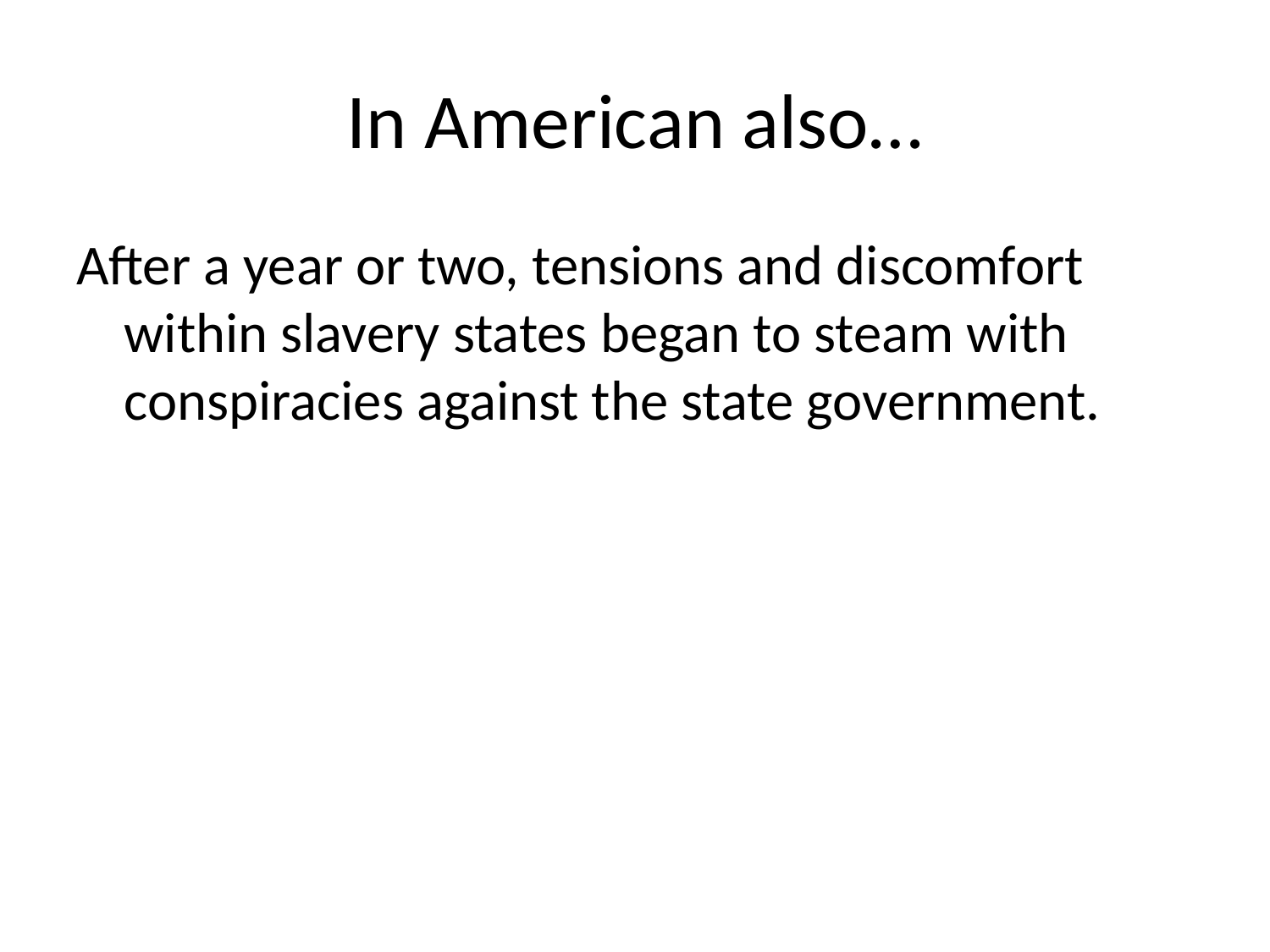

# In American also…
After a year or two, tensions and discomfort within slavery states began to steam with conspiracies against the state government.